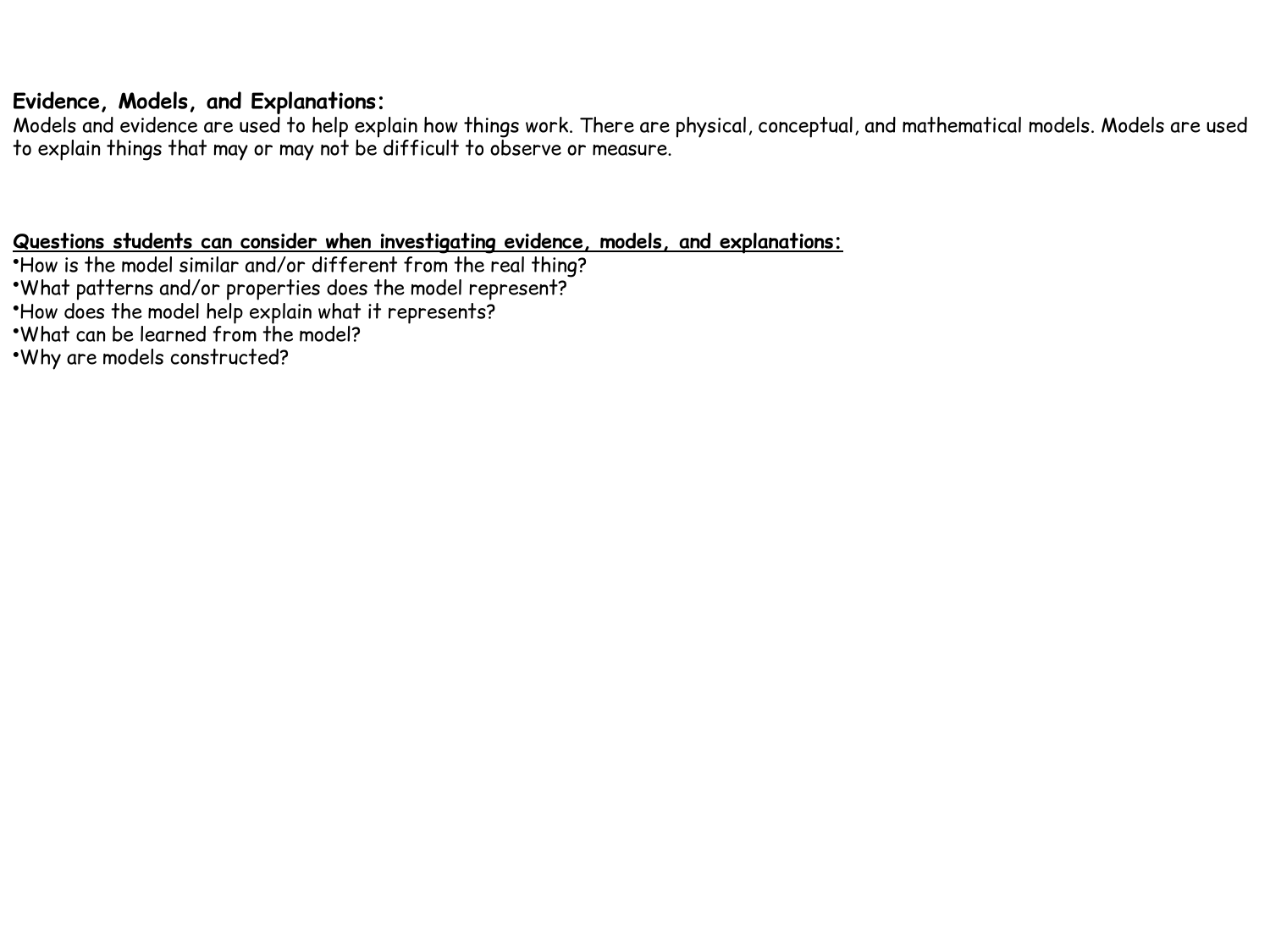

Evidence, Models, and Explanations:
Models and evidence are used to help explain how things work. There are physical, conceptual, and mathematical models. Models are used to explain things that may or may not be difficult to observe or measure.

Questions students can consider when investigating evidence, models, and explanations:
How is the model similar and/or different from the real thing?
What patterns and/or properties does the model represent?
How does the model help explain what it represents?
What can be learned from the model?
Why are models constructed?